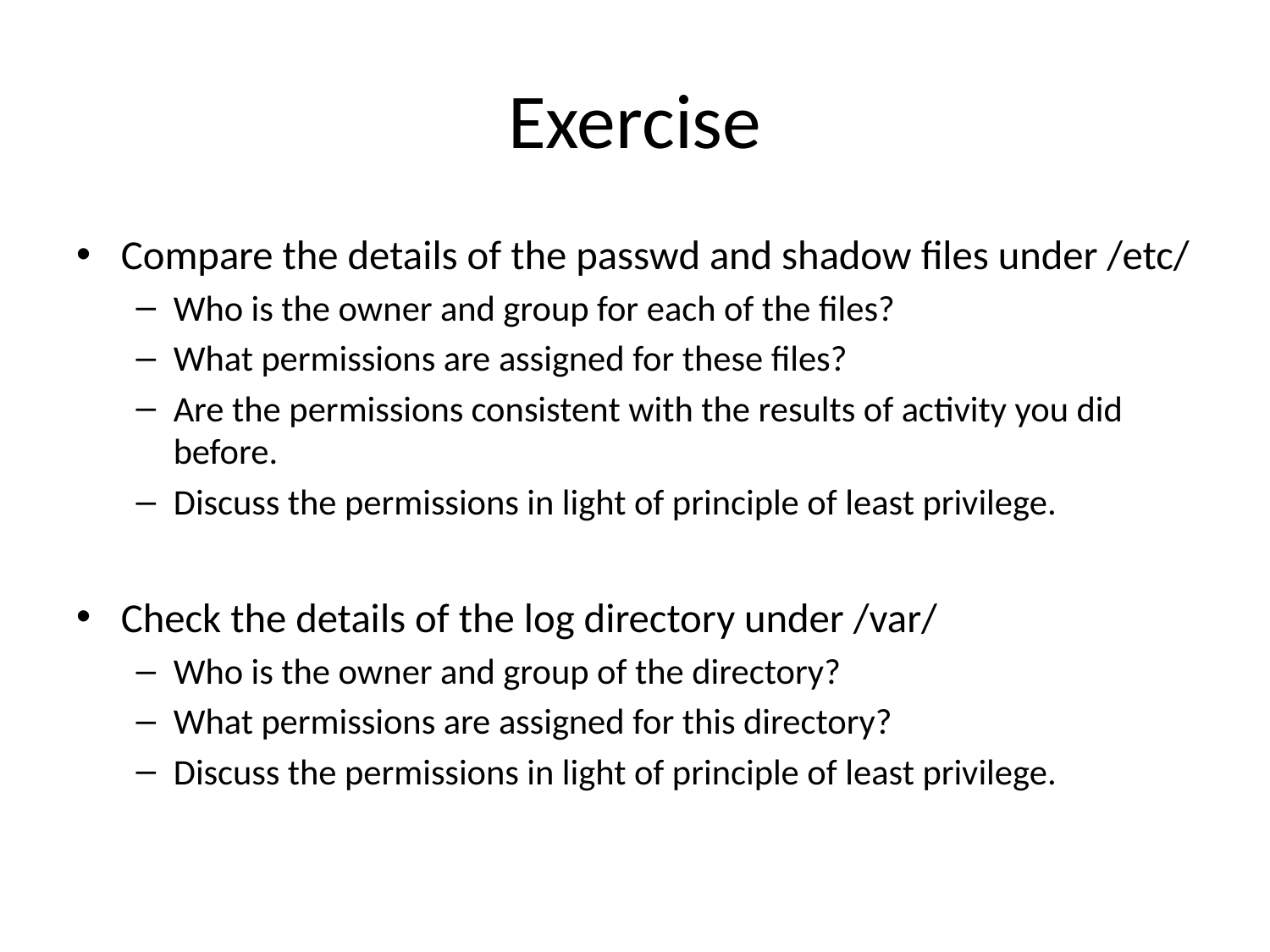

# Exercise
Compare the details of the passwd and shadow files under /etc/
Who is the owner and group for each of the files?
What permissions are assigned for these files?
Are the permissions consistent with the results of activity you did before.
Discuss the permissions in light of principle of least privilege.

Check the details of the log directory under /var/
Who is the owner and group of the directory?
What permissions are assigned for this directory?
Discuss the permissions in light of principle of least privilege.